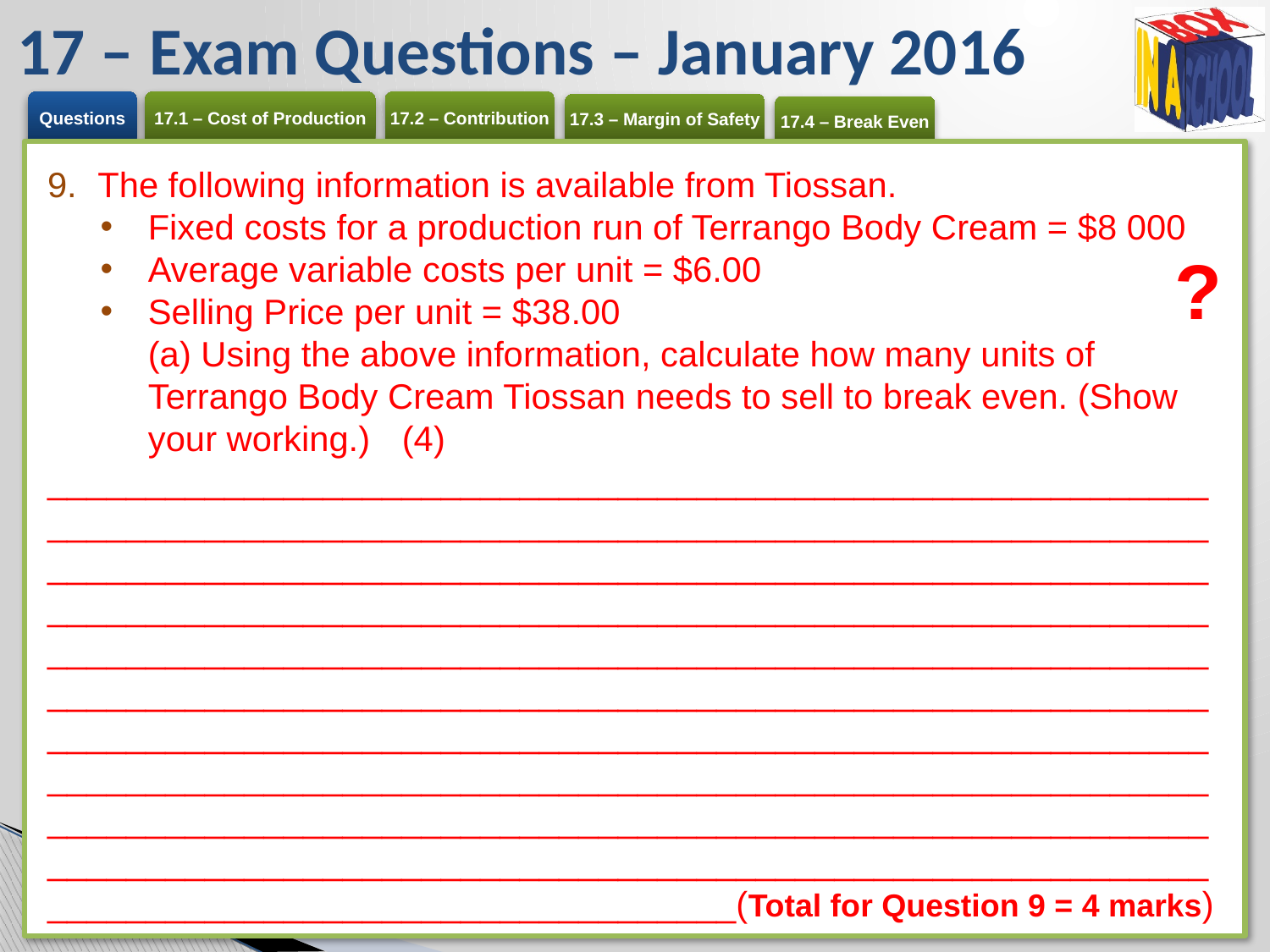

# 17 – Exam Questions – January 2016
The following information is available from Tiossan.
Fixed costs for a production run of Terrango Body Cream = $8 000
Average variable costs per unit = $6.00
Selling Price per unit = $38.00
(a) Using the above information, calculate how many units of Terrango Body Cream Tiossan needs to sell to break even. (Show your working.)	(4)
_________________________________________________________________________________________________________________________________________________________________________________________________________________________________________________________________________________________________________________________________________________________________________________________________________________________________________________________________________________________________________________________________________________________________________________________________________________________________________________(Total for Question 9 = 4 marks)
?